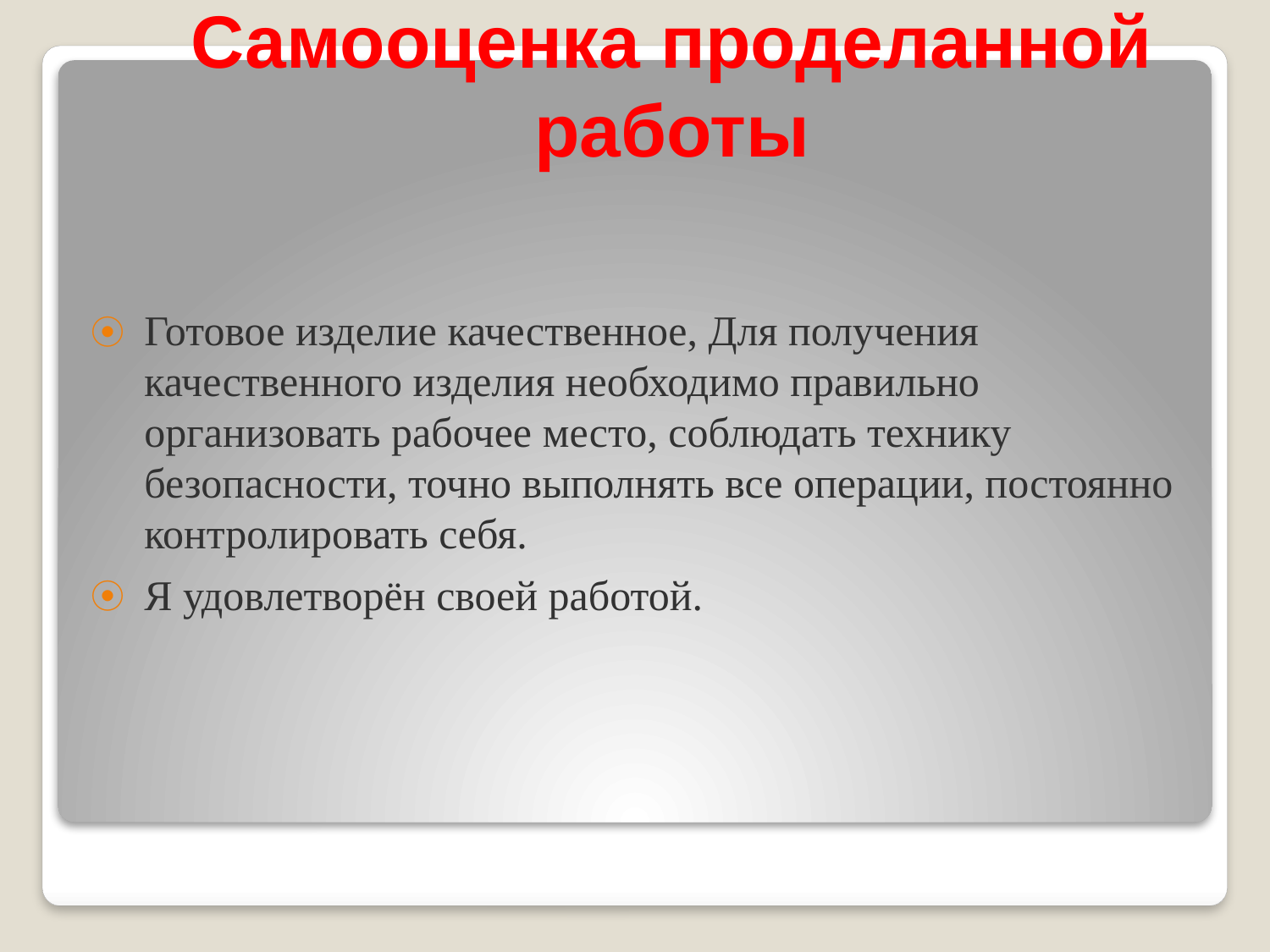

# Самооценка проделанной работы
Готовое изделие качественное, Для получения качественного изделия необходимо правильно организовать рабочее место, соблюдать технику безопасности, точно выполнять все операции, постоянно контролировать себя.
Я удовлетворён своей работой.